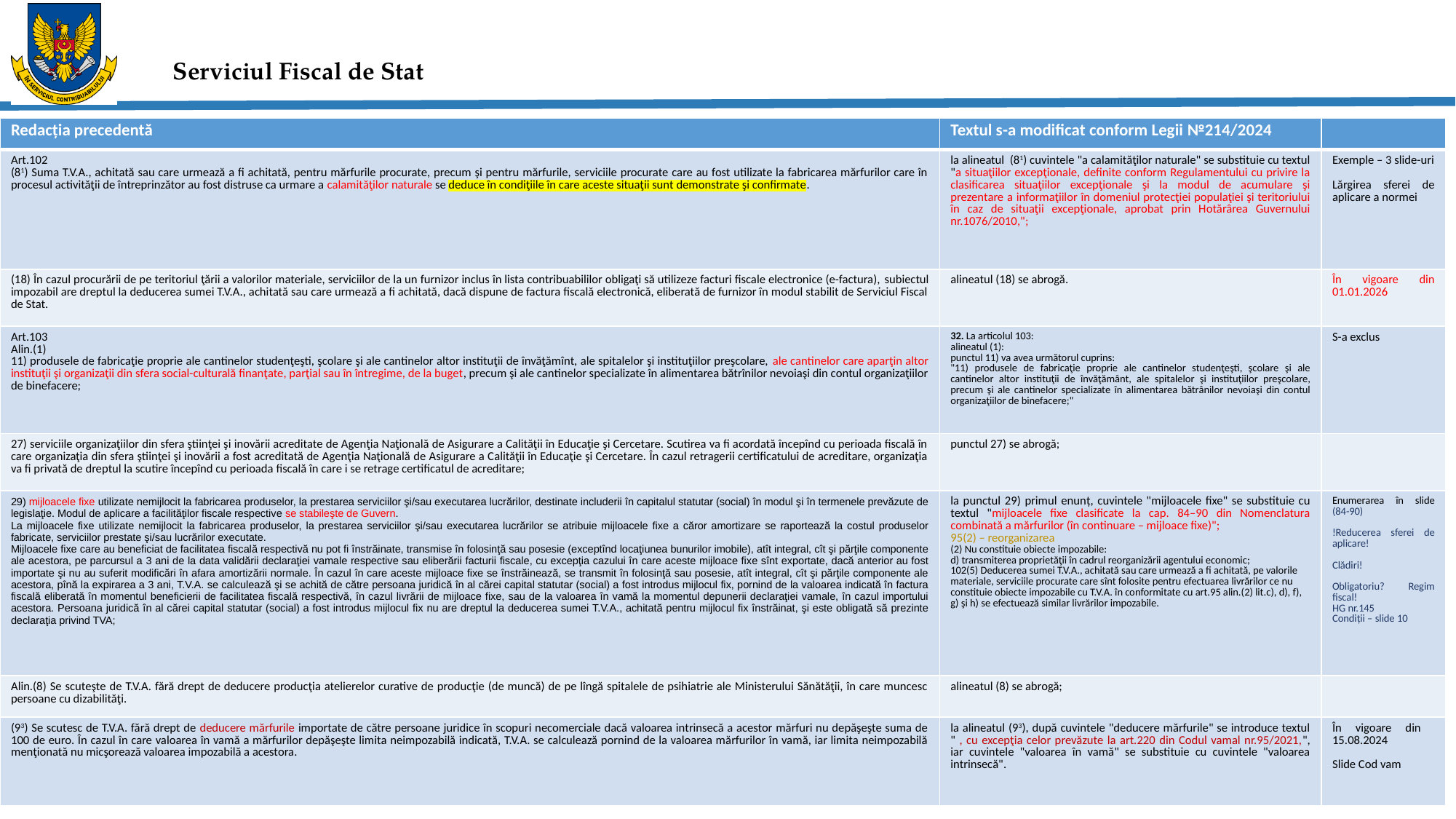

| Redacția precedentă | Textul s-a modificat conform Legii №214/2024 |  |
| --- | --- | --- |
| Art.102 (81) Suma T.V.A., achitată sau care urmează a fi achitată, pentru mărfurile procurate, precum şi pentru mărfurile, serviciile procurate care au fost utilizate la fabricarea mărfurilor care în procesul activităţii de întreprinzător au fost distruse ca urmare a calamităţilor naturale se deduce în condiţiile în care aceste situaţii sunt demonstrate şi confirmate. | la alineatul (81) cuvintele "a calamităţilor naturale" se substituie cu textul "a situaţiilor excepţionale, definite conform Regulamentului cu privire la clasificarea situaţiilor excepţionale şi la modul de acumulare şi prezentare a informaţiilor în domeniul protecţiei populaţiei şi teritoriului în caz de situaţii excepţionale, aprobat prin Hotărârea Guvernului nr.1076/2010,"; | Exemple – 3 slide-uri Lărgirea sferei de aplicare a normei |
| (18) În cazul procurării de pe teritoriul ţării a valorilor materiale, serviciilor de la un furnizor inclus în lista contribuabililor obligaţi să utilizeze facturi fiscale electronice (e-factura), ­­subiectul impozabil are dreptul la deducerea sumei T.V.A., achitată sau care urmează a fi achitată, dacă dispune de factura fiscală electronică, eliberată de furnizor în modul stabilit de Serviciul Fiscal de Stat. | alineatul (18) se abrogă. | În vigoare din 01.01.2026 |
| Art.103 Alin.(1) 11) produsele de fabricaţie proprie ale cantinelor studenţeşti, şcolare şi ale cantinelor altor instituţii de învăţămînt, ale spitalelor şi instituţiilor preşcolare, ale cantinelor care aparţin altor instituţii şi organizaţii din sfera social-culturală finanţate, parţial sau în întregime, de la buget, precum şi ale cantinelor specializate în alimentarea bătrînilor nevoiaşi din contul organizaţiilor de binefacere; | 32. La articolul 103: alineatul (1): punctul 11) va avea următorul cuprins: "11) produsele de fabricaţie proprie ale cantinelor studenţeşti, şcolare şi ale cantinelor altor instituţii de învăţământ, ale spitalelor şi instituţiilor preşcolare, precum şi ale cantinelor specializate în alimentarea bătrânilor nevoiaşi din contul organizaţiilor de binefacere;" | S-a exclus |
| 27) serviciile organizaţiilor din sfera ştiinţei şi inovării acreditate de Agenţia Naţională de Asigurare a Calităţii în Educaţie şi Cercetare. Scutirea va fi acordată începînd cu perioada fiscală în care organizaţia din sfera ştiinţei şi inovării a fost acreditată de Agenţia Naţională de Asigurare a Calităţii în Educaţie şi Cercetare. În cazul retragerii certificatului de acreditare, organizaţia va fi privată de dreptul la scutire începînd cu perioada fiscală în care i se retrage certificatul de acreditare; | punctul 27) se abrogă; |  |
| 29) mijloacele fixe utilizate nemijlocit la fabricarea produselor, la prestarea serviciilor şi/sau executarea lucrărilor, destinate includerii în capitalul statutar (social) în modul şi în termenele prevăzute de legislaţie. Modul de aplicare a facilităţilor fiscale respective se stabileşte de Guvern. La mijloacele fixe utilizate nemijlocit la fabricarea produselor, la prestarea serviciilor şi/sau executarea lucrărilor se atribuie mijloacele fixe a căror amortizare se raportează la costul produselor fabricate, serviciilor prestate şi/sau lucrărilor executate. Mijloacele fixe care au beneficiat de facilitatea fiscală respectivă nu pot fi înstrăinate, transmise în folosinţă sau posesie (exceptînd locaţiunea bunurilor imobile), atît integral, cît şi părţile componente ale acestora, pe parcursul a 3 ani de la data validării declaraţiei vamale respective sau eliberării facturii fiscale, cu excepţia cazului în care aceste mijloace fixe sînt exportate, dacă anterior au fost importate şi nu au suferit modificări în afara amortizării normale. În cazul în care aceste mijloace fixe se înstrăinează, se transmit în folosinţă sau posesie, atît integral, cît şi părţile componente ale acestora, pînă la expirarea a 3 ani, T.V.A. se calculează şi se achită de către persoana juridică în al cărei capital statutar (social) a fost introdus mijlocul fix, pornind de la valoarea indicată în factura fiscală eliberată în momentul beneficierii de facilitatea fiscală respectivă, în cazul livrării de mijloace fixe, sau de la valoarea în vamă la momentul depunerii declaraţiei vamale, în cazul importului acestora. Persoana juridică în al cărei capital statutar (social) a fost introdus mijlocul fix nu are dreptul la deducerea sumei T.V.A., achitată pentru mijlocul fix înstrăinat, şi este obligată să prezinte declaraţia privind TVA; | la punctul 29) primul enunţ, cuvintele "mijloacele fixe" se substituie cu textul "mijloacele fixe clasificate la cap. 84–90 din Nomenclatura combinată a mărfurilor (în continuare – mijloace fixe)"; 95(2) – reorganizarea (2) Nu constituie obiecte impozabile: d) transmiterea proprietăţii în cadrul reorganizării agentului economic; 102(5) Deducerea sumei T.V.A., achitată sau care urmează a fi achitată, pe valorile materiale, serviciile procurate care sînt folosite pentru efectuarea livrărilor ce nu constituie obiecte impozabile cu T.V.A. în conformitate cu art.95 alin.(2) lit.c), d), f), g) şi h) se efectuează similar livrărilor impozabile. | Enumerarea în slide (84-90) !Reducerea sferei de aplicare! Clădiri! Obligatoriu? Regim fiscal! HG nr.145 Condiții – slide 10 |
| Alin.(8) Se scuteşte de T.V.A. fără drept de deducere producţia atelierelor curative de producţie (de muncă) de pe lîngă spitalele de psihiatrie ale Ministerului Sănătăţii, în care muncesc persoane cu dizabilităţi. | alineatul (8) se abrogă; |  |
| (93) Se scutesc de T.V.A. fără drept de deducere mărfurile importate de către persoane juridice în scopuri necomerciale dacă valoarea intrinsecă a acestor mărfuri nu depăşeşte suma de 100 de euro. În cazul în care valoarea în vamă a mărfurilor depăşeşte limita neimpozabilă indicată, T.V.A. se calculează pornind de la valoarea mărfurilor în vamă, iar limita neimpozabilă menţionată nu micşorează valoarea impozabilă a acestora. | la alineatul (93), după cuvintele "deducere mărfurile" se introduce textul " , cu excepţia celor prevăzute la art.220 din Codul vamal nr.95/2021,", iar cuvintele "valoarea în vamă" se substituie cu cuvintele "valoarea intrinsecă". | În vigoare din 15.08.2024 Slide Cod vam |